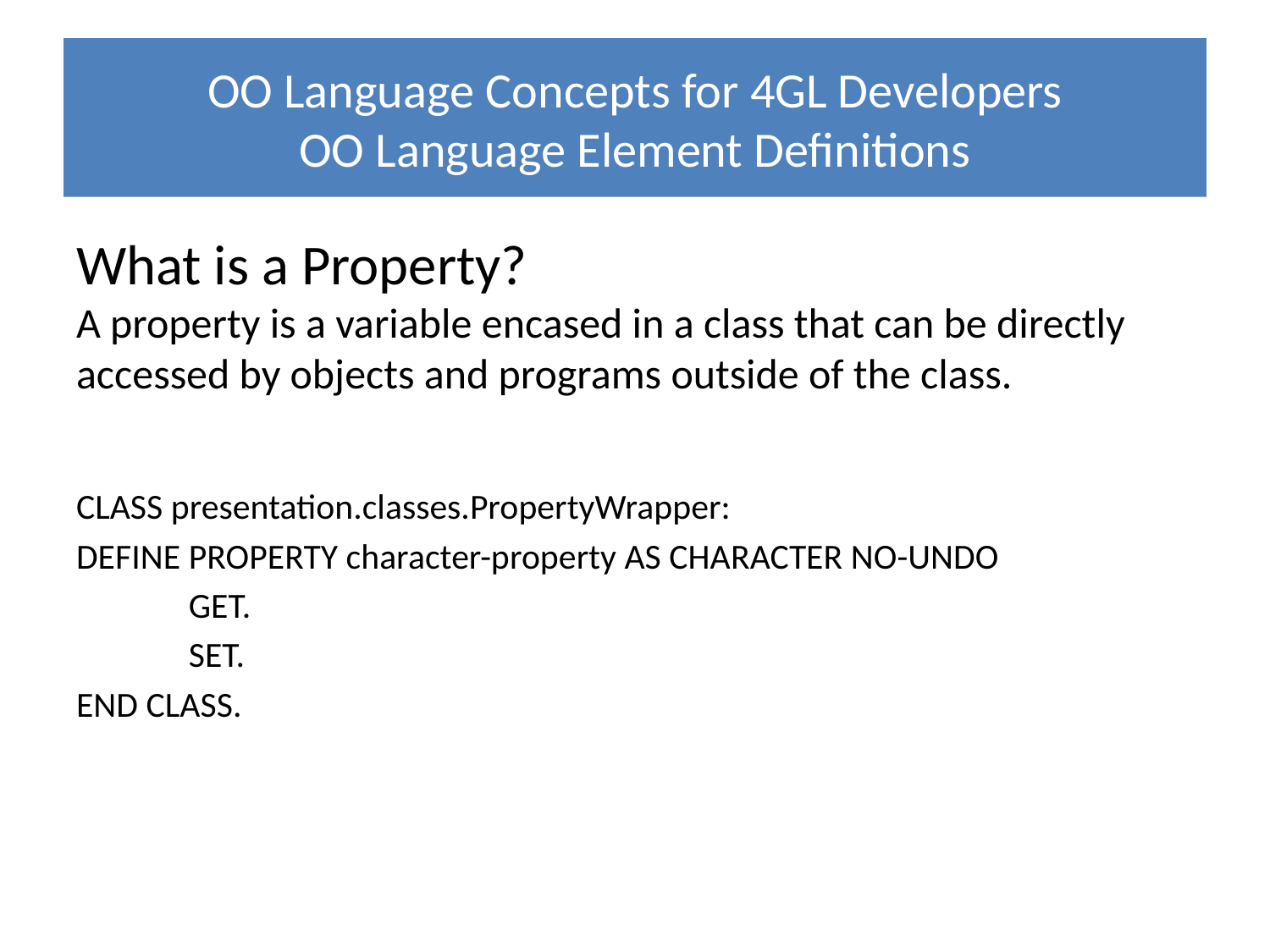

# OO Language Concepts for 4GL Developers OO Language Element Definitions
What is a Property?
A property is a variable encased in a class that can be directly accessed by objects and programs outside of the class.

CLASS presentation.classes.PropertyWrapper:
DEFINE PROPERTY character-property AS CHARACTER NO-UNDO
              GET.
              SET.
END CLASS.